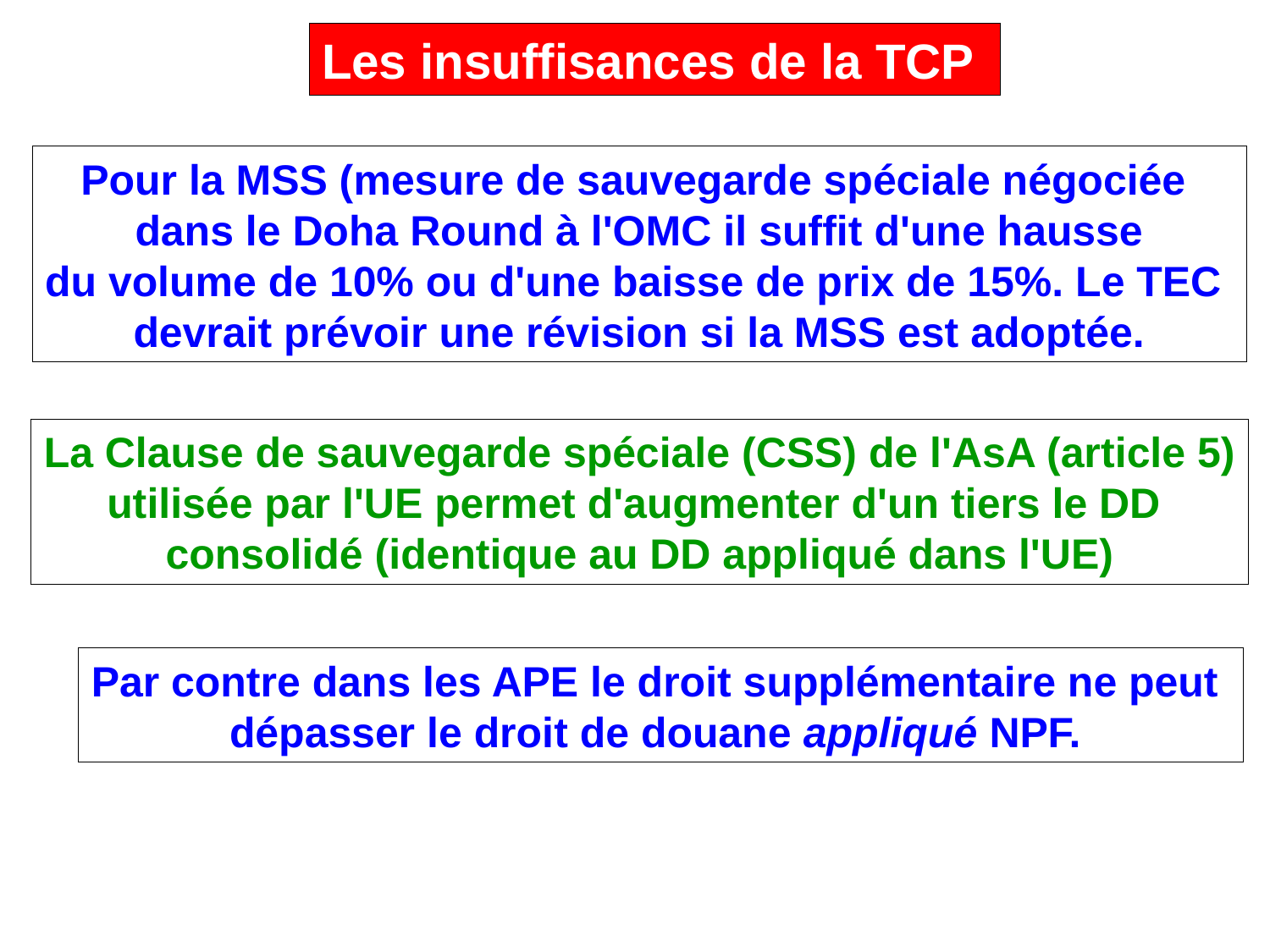

Les insuffisances de la TCP
Pour la MSS (mesure de sauvegarde spéciale négociée
dans le Doha Round à l'OMC il suffit d'une hausse
du volume de 10% ou d'une baisse de prix de 15%. Le TEC
devrait prévoir une révision si la MSS est adoptée.
La Clause de sauvegarde spéciale (CSS) de l'AsA (article 5)
utilisée par l'UE permet d'augmenter d'un tiers le DD
consolidé (identique au DD appliqué dans l'UE)
Par contre dans les APE le droit supplémentaire ne peut
dépasser le droit de douane appliqué NPF.